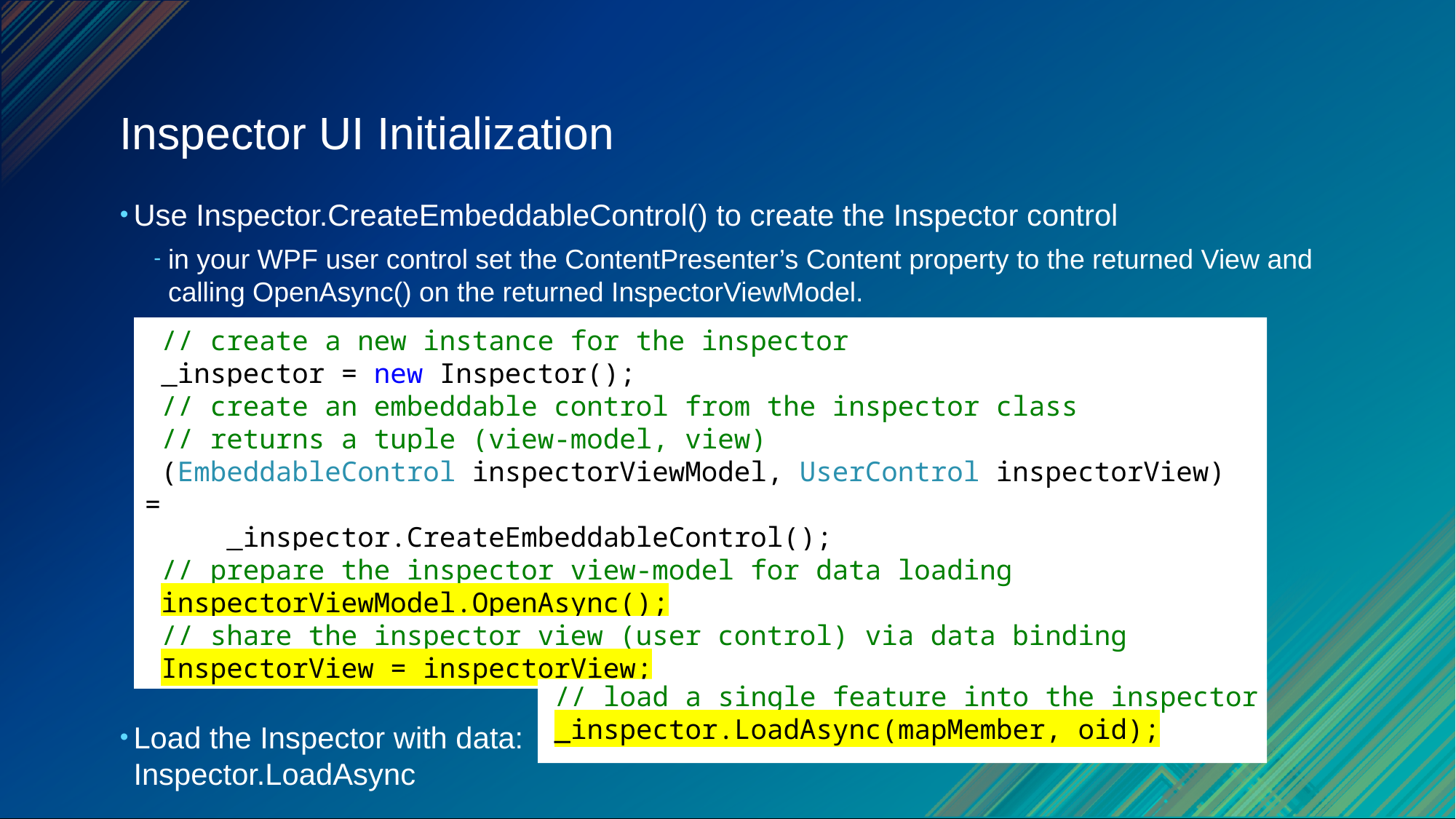

# Inspector UI Initialization
Use Inspector.CreateEmbeddableControl() to create the Inspector control
in your WPF user control set the ContentPresenter’s Content property to the returned View and calling OpenAsync() on the returned InspectorViewModel.

Load the Inspector with data:
Inspector.LoadAsync

 // create a new instance for the inspector
 _inspector = new Inspector();
 // create an embeddable control from the inspector class
 // returns a tuple (view-model, view)
 (EmbeddableControl inspectorViewModel, UserControl inspectorView) =
     _inspector.CreateEmbeddableControl();
 // prepare the inspector view-model for data loading
 inspectorViewModel.OpenAsync();
 // share the inspector view (user control) via data binding
 InspectorView = inspectorView;
 // load a single feature into the inspector
 _inspector.LoadAsync(mapMember, oid);